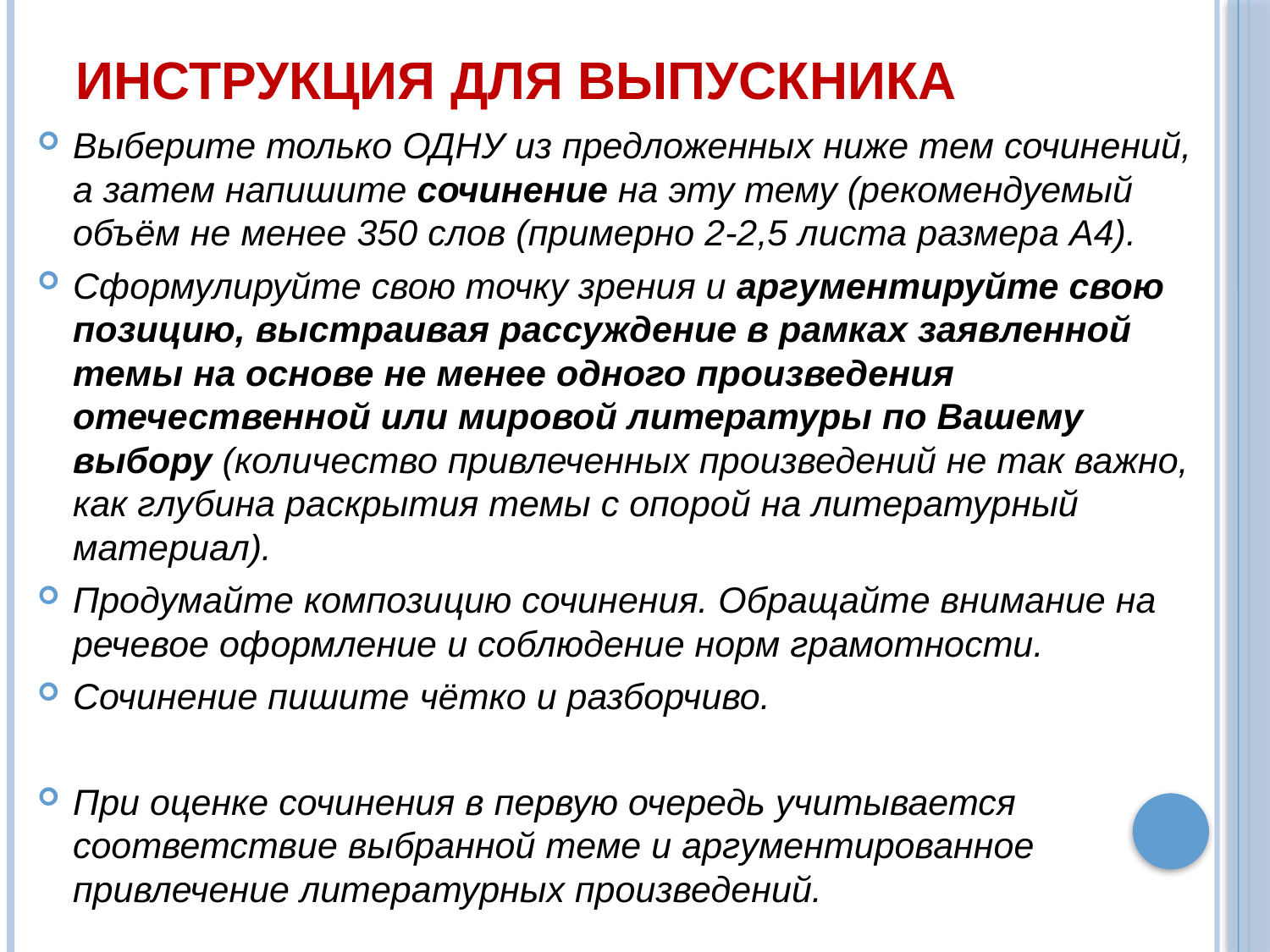

# Инструкция для выпускника
Выберите только ОДНУ из предложенных ниже тем сочинений, а затем напишите сочинение на эту тему (рекомендуемый объём не менее 350 слов (примерно 2-2,5 листа размера А4).
Сформулируйте свою точку зрения и аргументируйте свою позицию, выстраивая рассуждение в рамках заявленной темы на основе не менее одного произведения отечественной или мировой литературы по Вашему выбору (количество привлеченных произведений не так важно, как глубина раскрытия темы с опорой на литературный материал).
Продумайте композицию сочинения. Обращайте внимание на речевое оформление и соблюдение норм грамотности.
Сочинение пишите чётко и разборчиво.

При оценке сочинения в первую очередь учитывается соответствие выбранной теме и аргументированное привлечение литературных произведений.